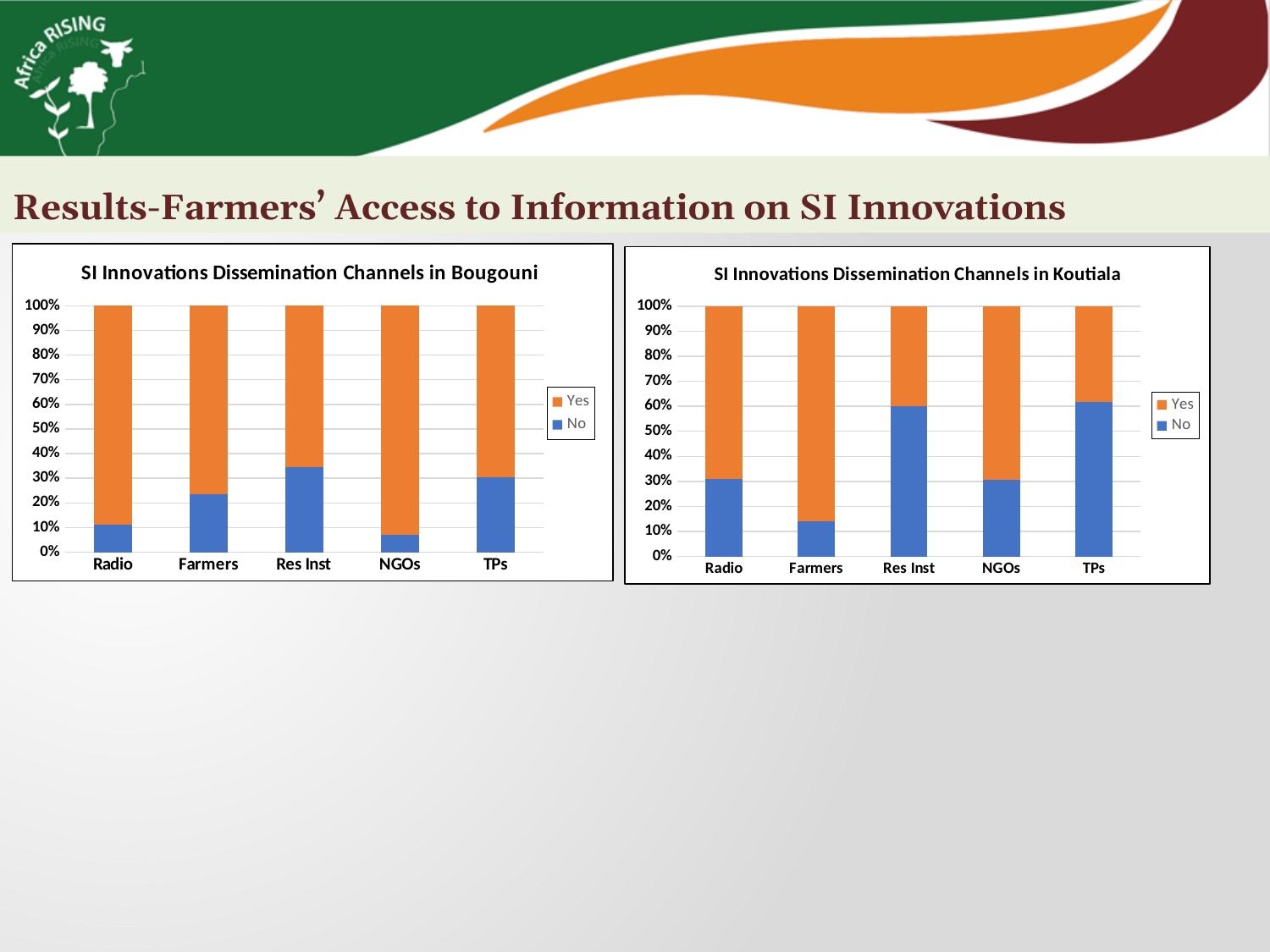

Results-Farmers’ Access to Information on SI Innovations

### Chart: SI Innovations Dissemination Channels in Bougouni

| Category | No | Yes |
|---|---|---|
| Radio | 54.0 | 432.0 |
| Farmers | 105.0 | 339.0 |
| Res Inst | 154.0 | 290.0 |
| NGOs | 25.0 | 327.0 |
| TPs | 28.0 | 64.0 |

### Chart: SI Innovations Dissemination Channels in Koutiala

| Category | No | Yes |
|---|---|---|
| Radio | 364.0 | 817.0 |
| Farmers | 165.0 | 1016.0 |
| Res Inst | 709.0 | 472.0 |
| NGOs | 390.0 | 883.0 |
| TPs | 140.0 | 87.0 |